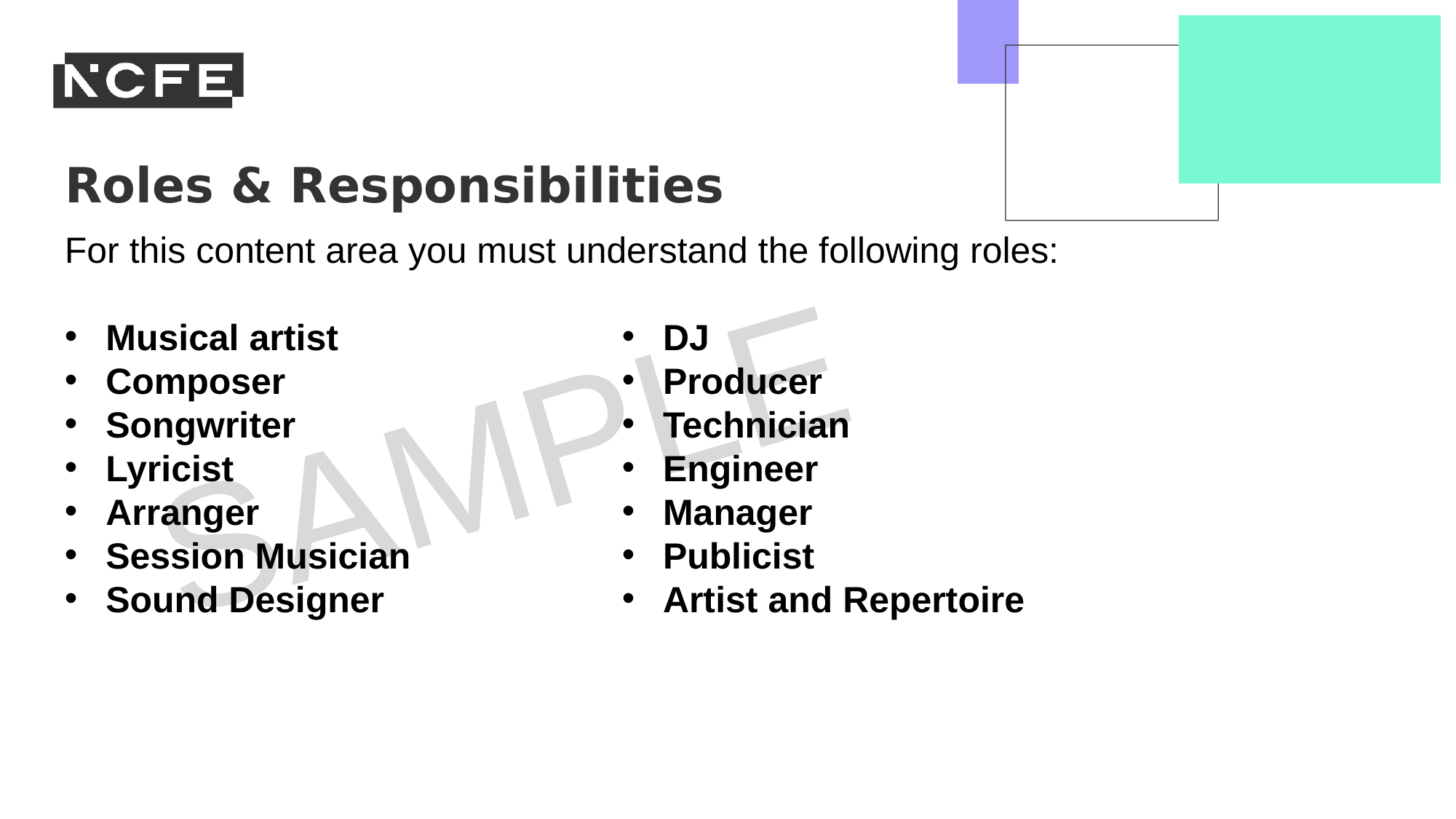

Roles & Responsibilities
For this content area you must understand the following roles:

Musical artist
Composer
Songwriter
Lyricist
Arranger
Session Musician
Sound Designer

DJ
Producer
Technician
Engineer
Manager
Publicist
Artist and Repertoire